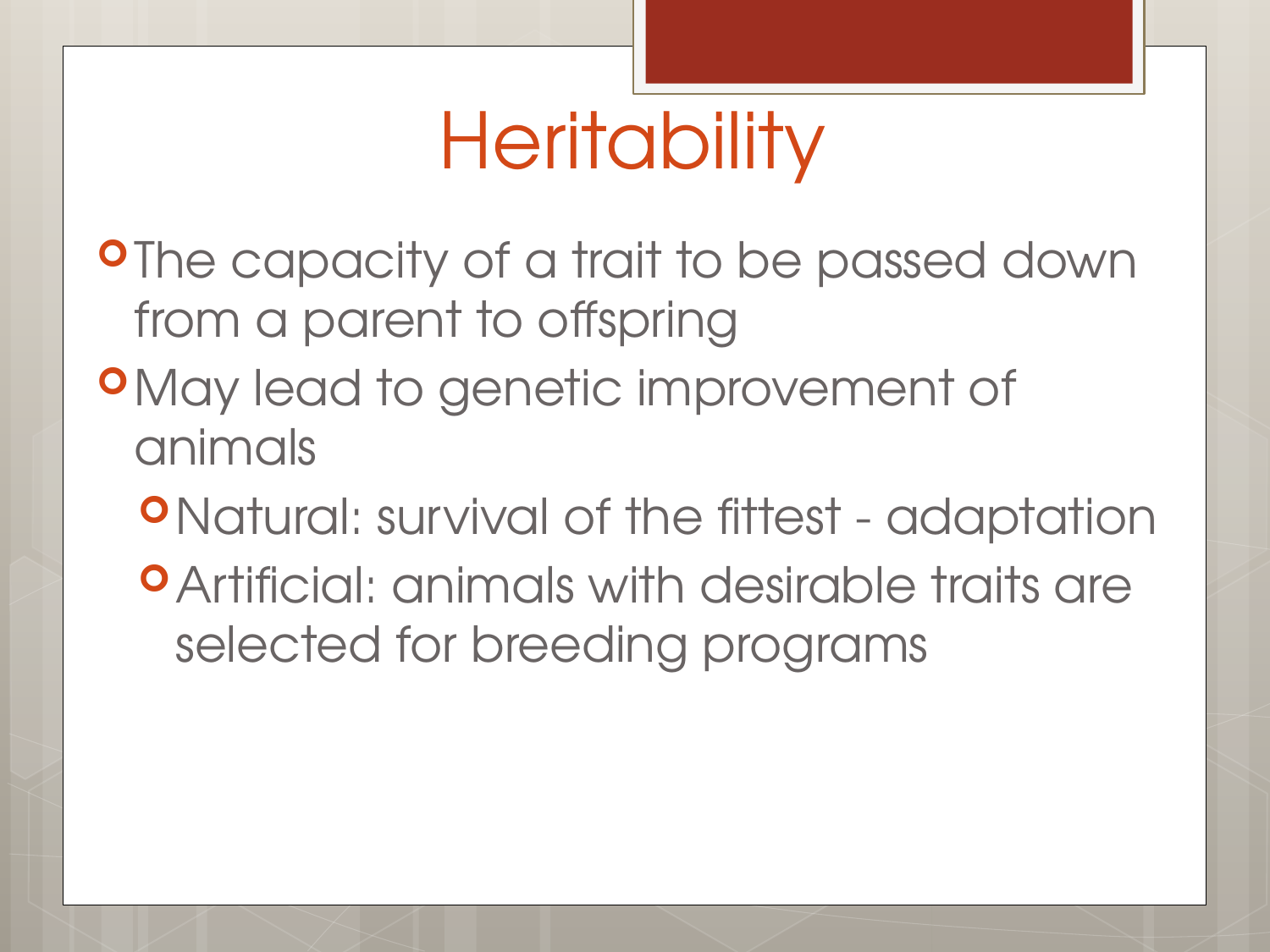

# Heritability
The capacity of a trait to be passed down from a parent to offspring
May lead to genetic improvement of animals
Natural: survival of the fittest - adaptation
Artificial: animals with desirable traits are selected for breeding programs